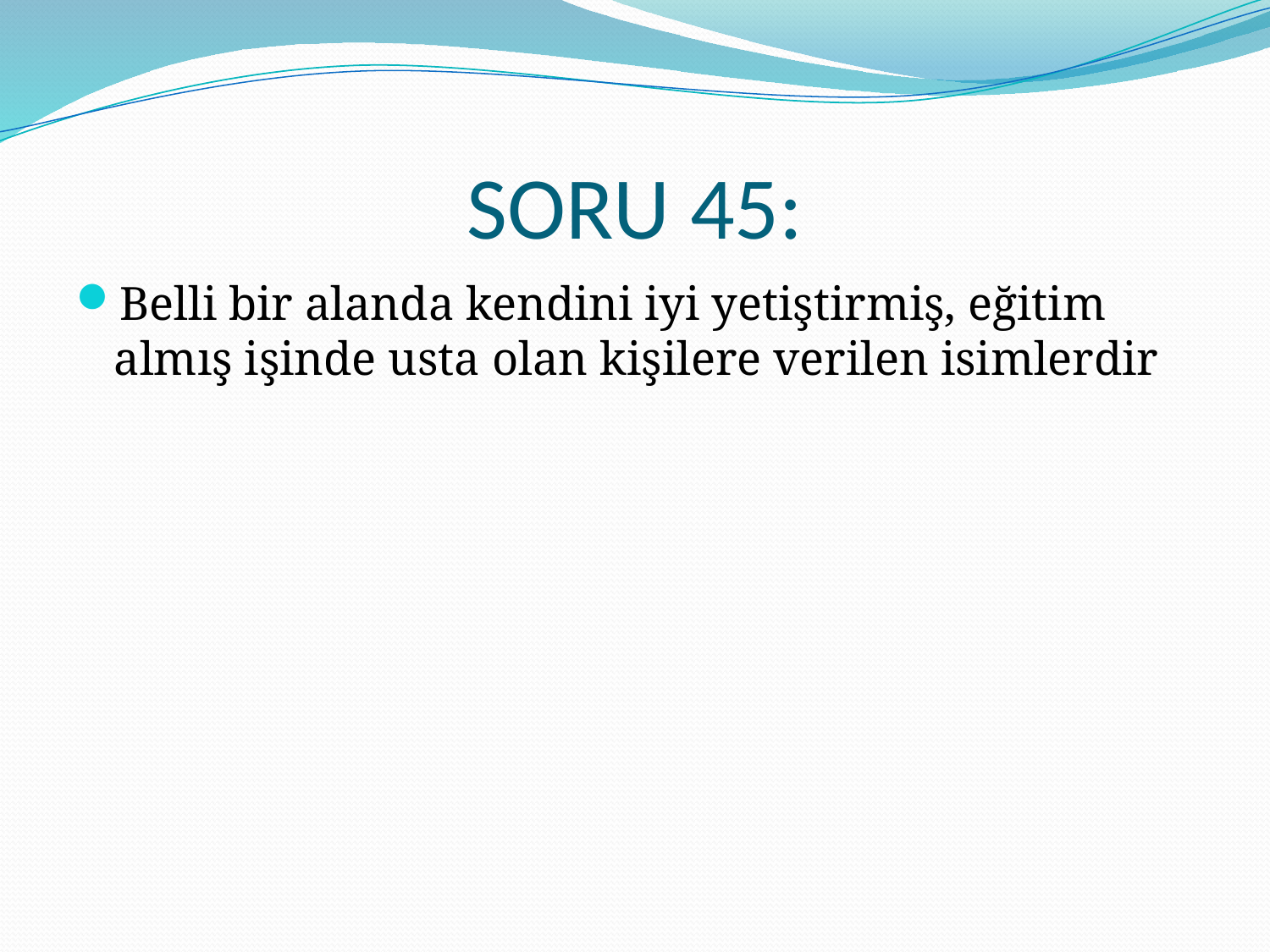

# SORU 45:
Belli bir alanda kendini iyi yetiştirmiş, eğitim almış işinde usta olan kişilere verilen isimlerdir